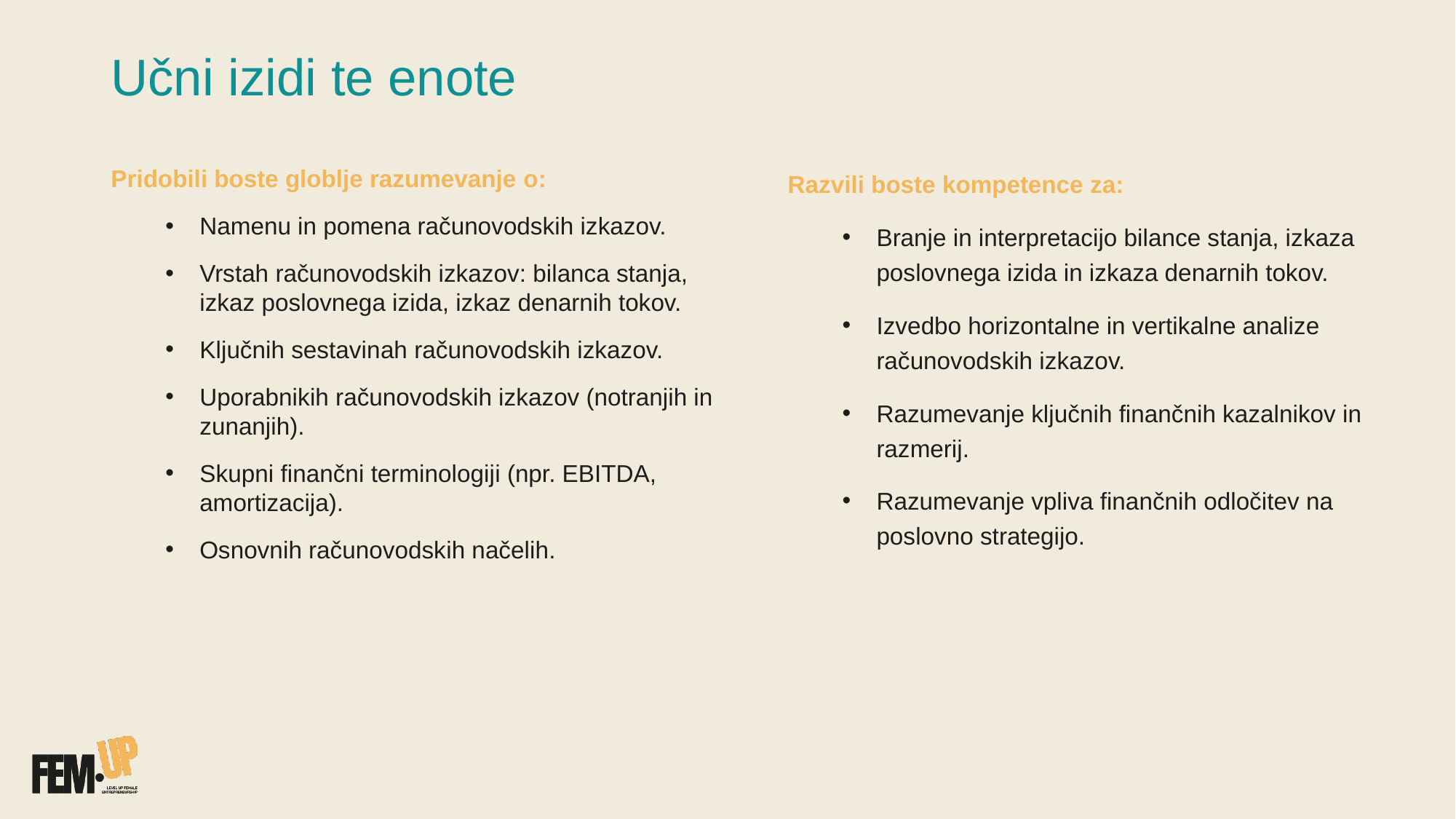

# Učni izidi te enote
Razvili boste kompetence za:
Branje in interpretacijo bilance stanja, izkaza poslovnega izida in izkaza denarnih tokov.
Izvedbo horizontalne in vertikalne analize računovodskih izkazov.
Razumevanje ključnih finančnih kazalnikov in razmerij.
Razumevanje vpliva finančnih odločitev na poslovno strategijo.

Pridobili boste globlje razumevanje o:
Namenu in pomena računovodskih izkazov.
Vrstah računovodskih izkazov: bilanca stanja, izkaz poslovnega izida, izkaz denarnih tokov.
Ključnih sestavinah računovodskih izkazov.
Uporabnikih računovodskih izkazov (notranjih in zunanjih).
Skupni finančni terminologiji (npr. EBITDA, amortizacija).
Osnovnih računovodskih načelih.